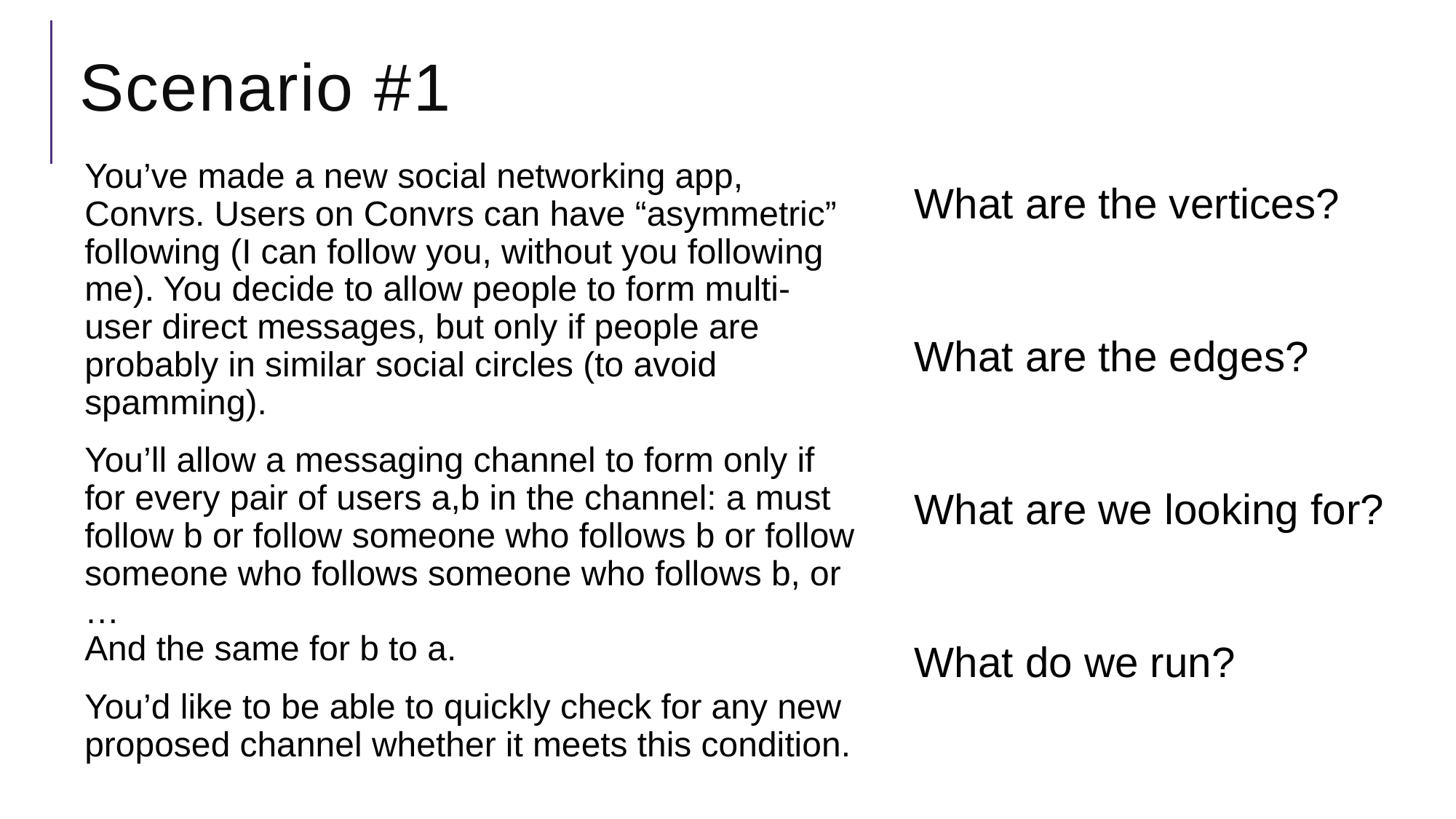

# Scenario #1
You’ve made a new social networking app, Convrs. Users on Convrs can have “asymmetric” following (I can follow you, without you following me). You decide to allow people to form multi-user direct messages, but only if people are probably in similar social circles (to avoid spamming).
You’ll allow a messaging channel to form only if for every pair of users a,b in the channel: a must follow b or follow someone who follows b or follow someone who follows someone who follows b, or …
And the same for b to a.
You’d like to be able to quickly check for any new proposed channel whether it meets this condition.
What are the vertices?

What are the edges?

What are we looking for?

What do we run?